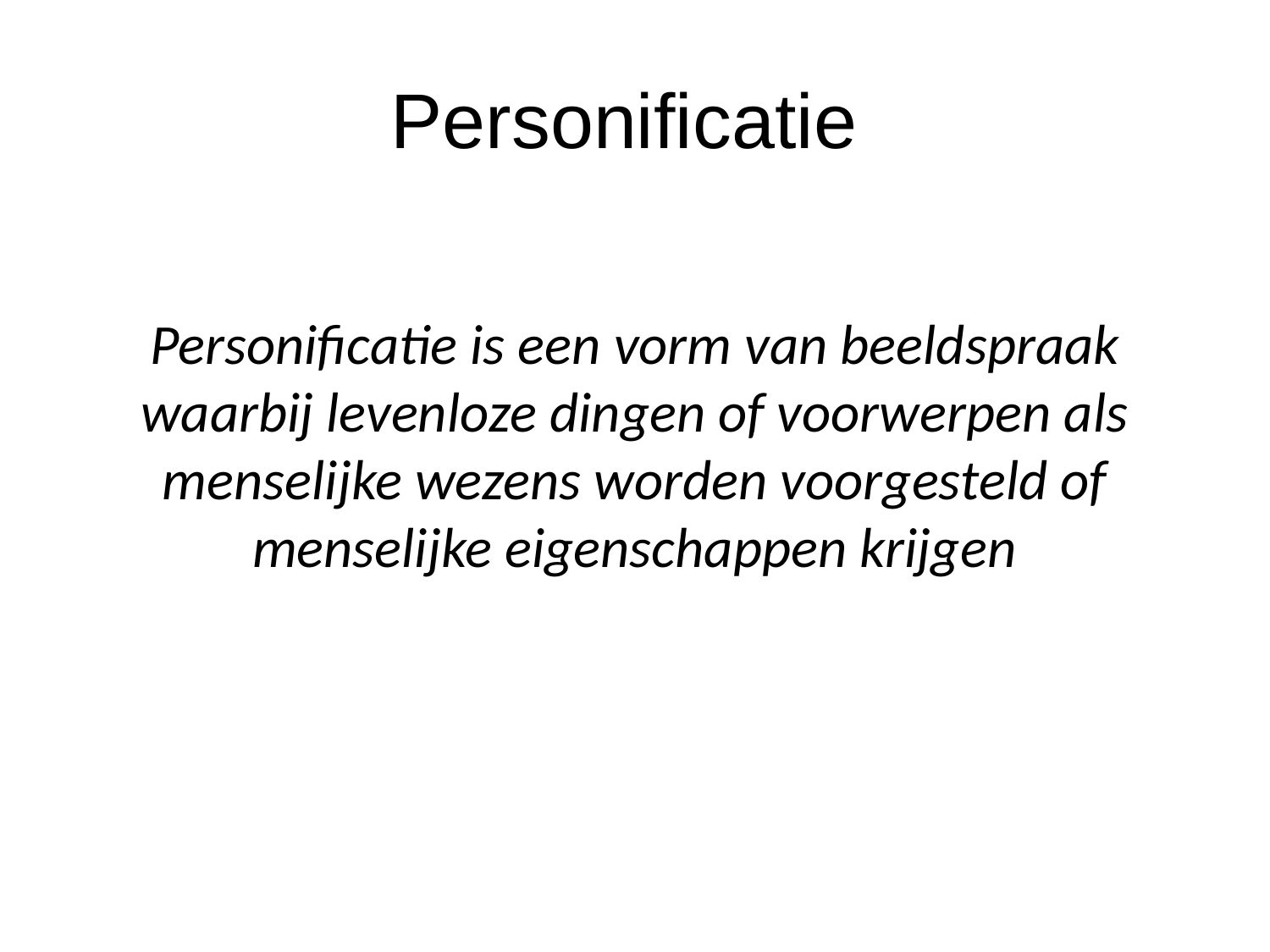

# Personificatie

Personificatie is een vorm van beeldspraak waarbij levenloze dingen of voorwerpen als menselijke wezens worden voorgesteld of menselijke eigenschappen krijgen